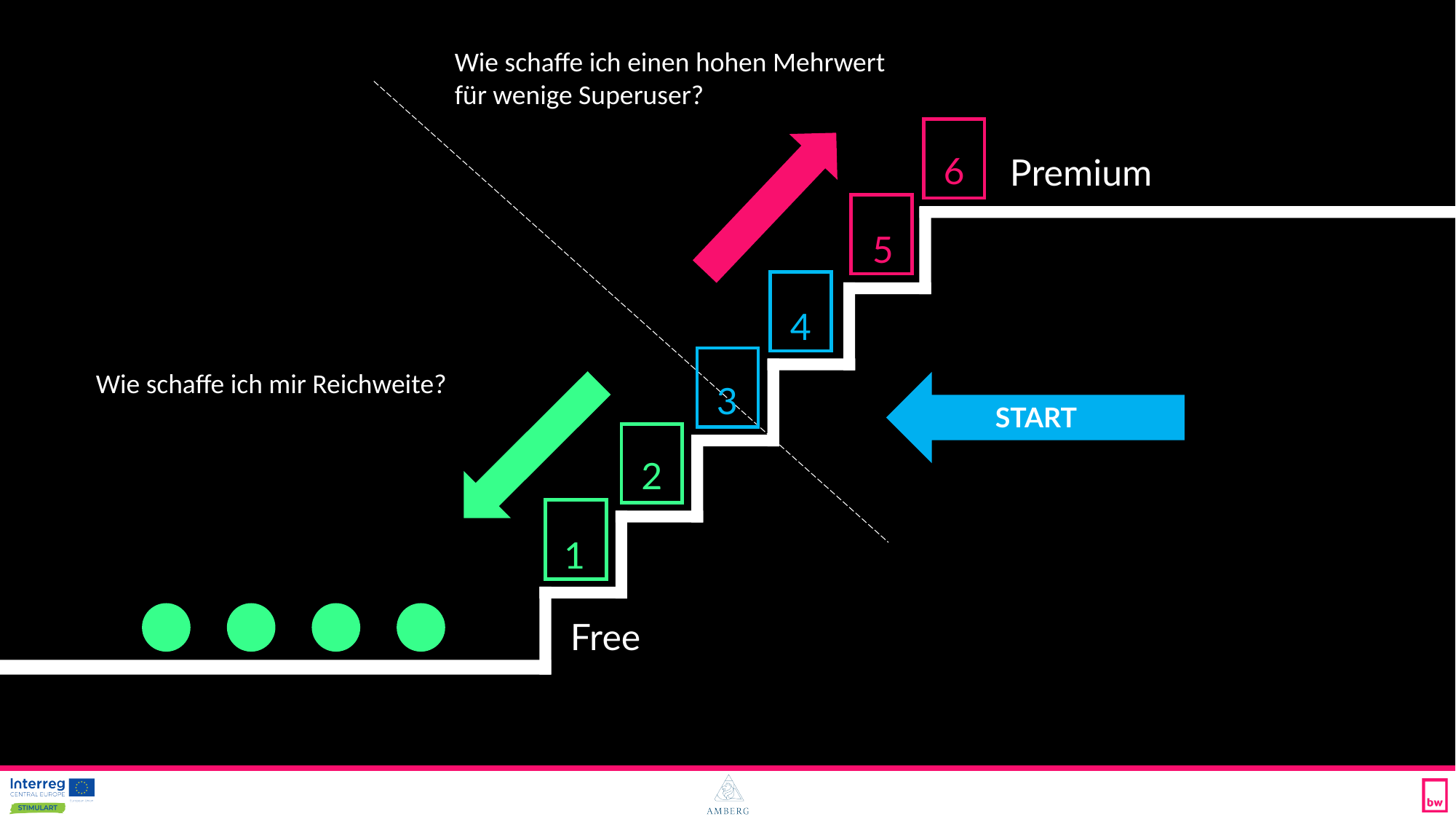

Wie schaffe ich einen hohen Mehrwert
für wenige Superuser?

6

Premium

5

4

Wie schaffe ich mir Reichweite?
3

START

2

1

Free